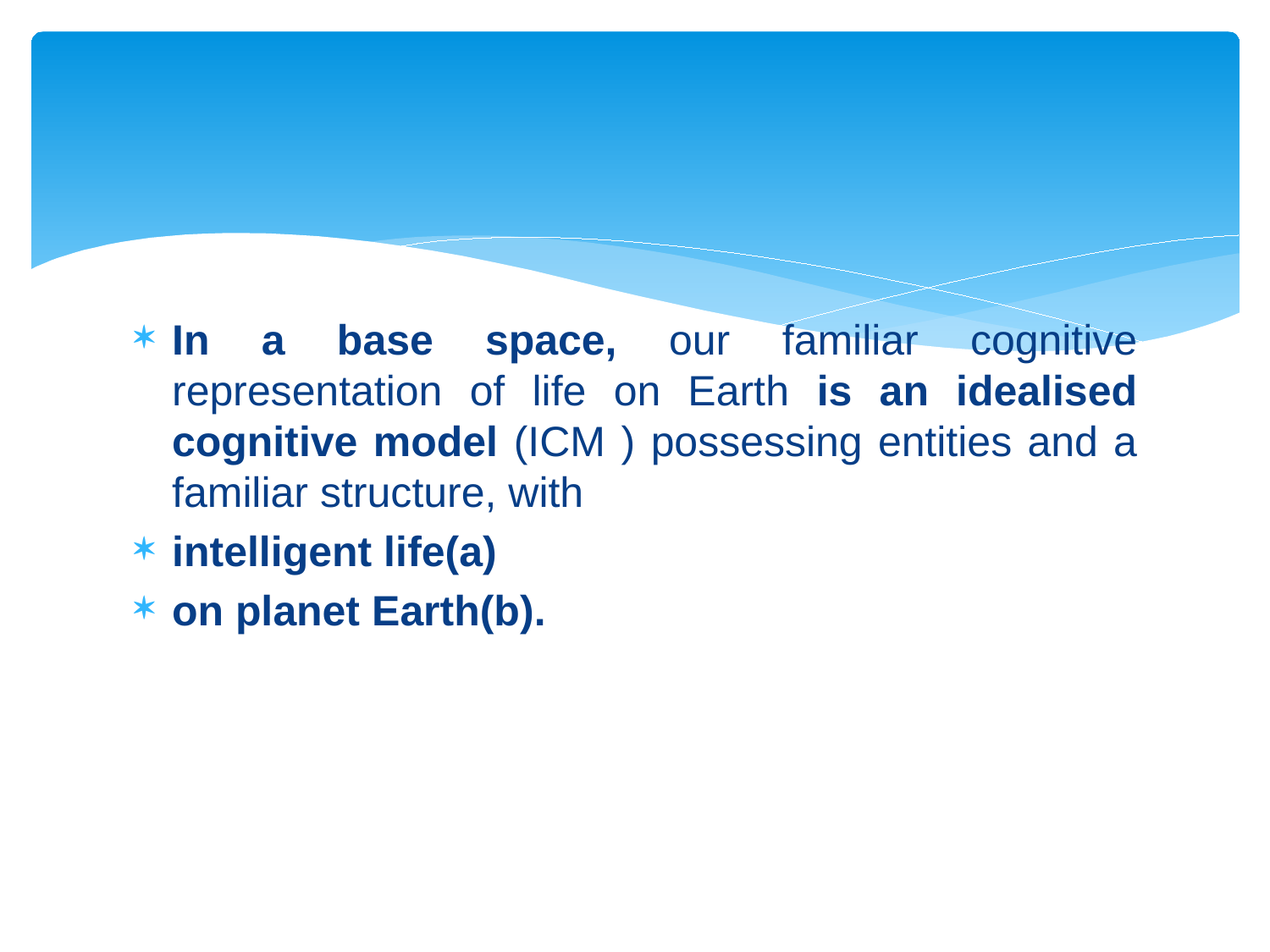

#
In a base space, our familiar cognitive representation of life on Earth is an idealised cognitive model (ICM ) possessing entities and a familiar structure, with
intelligent life(a)
on planet Earth(b).